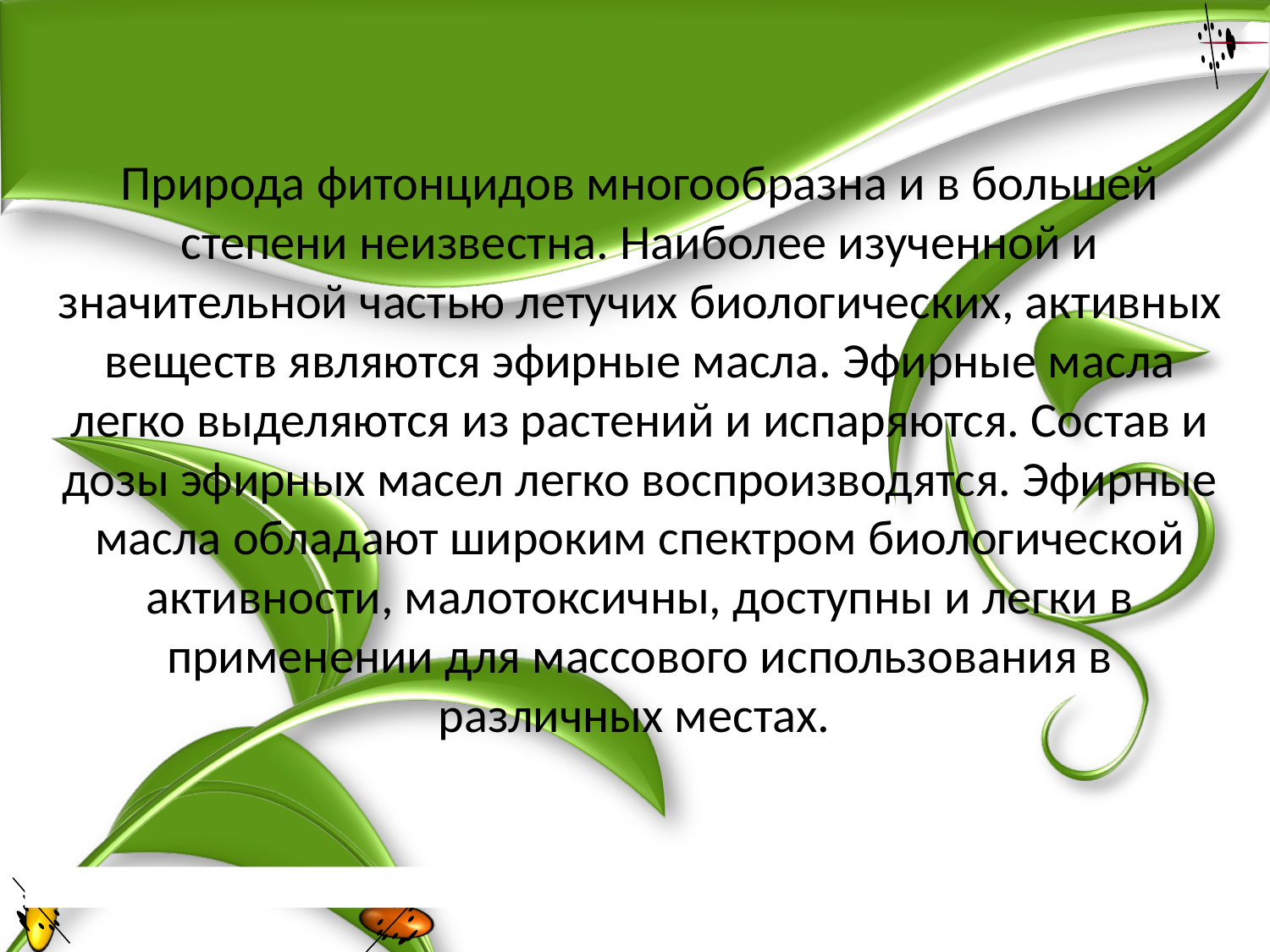

# Природа фитонцидов многообразна и в большей степени неизвестна. Наиболее изученной и значительной частью летучих биологических, активных веществ являются эфирные масла. Эфирные масла легко выделяются из растений и испаряются. Состав и дозы эфирных масел легко воспроизводятся. Эфирные масла обладают широким спектром биологической активности, малотоксичны, доступны и легки в применении для массового использования в различных местах.